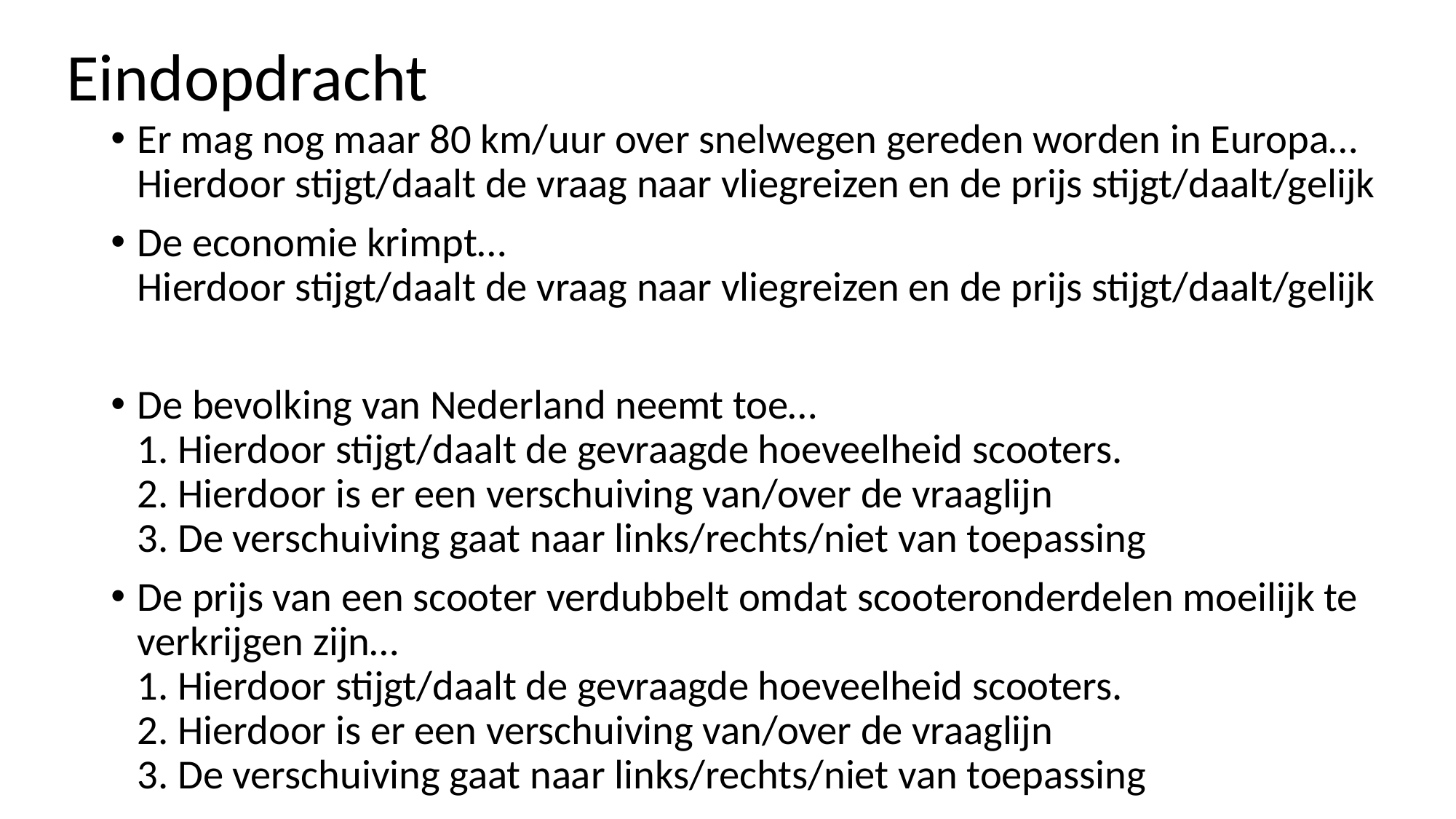

# Eindopdracht
Er mag nog maar 80 km/uur over snelwegen gereden worden in Europa…
Hierdoor stijgt/daalt de vraag naar vliegreizen en de prijs stijgt/daalt/gelijk
De economie krimpt…
Hierdoor stijgt/daalt de vraag naar vliegreizen en de prijs stijgt/daalt/gelijk

De bevolking van Nederland neemt toe…
1. Hierdoor stijgt/daalt de gevraagde hoeveelheid scooters.
2. Hierdoor is er een verschuiving van/over de vraaglijn
3. De verschuiving gaat naar links/rechts/niet van toepassing
De prijs van een scooter verdubbelt omdat scooteronderdelen moeilijk te verkrijgen zijn…
1. Hierdoor stijgt/daalt de gevraagde hoeveelheid scooters.
2. Hierdoor is er een verschuiving van/over de vraaglijn
3. De verschuiving gaat naar links/rechts/niet van toepassing